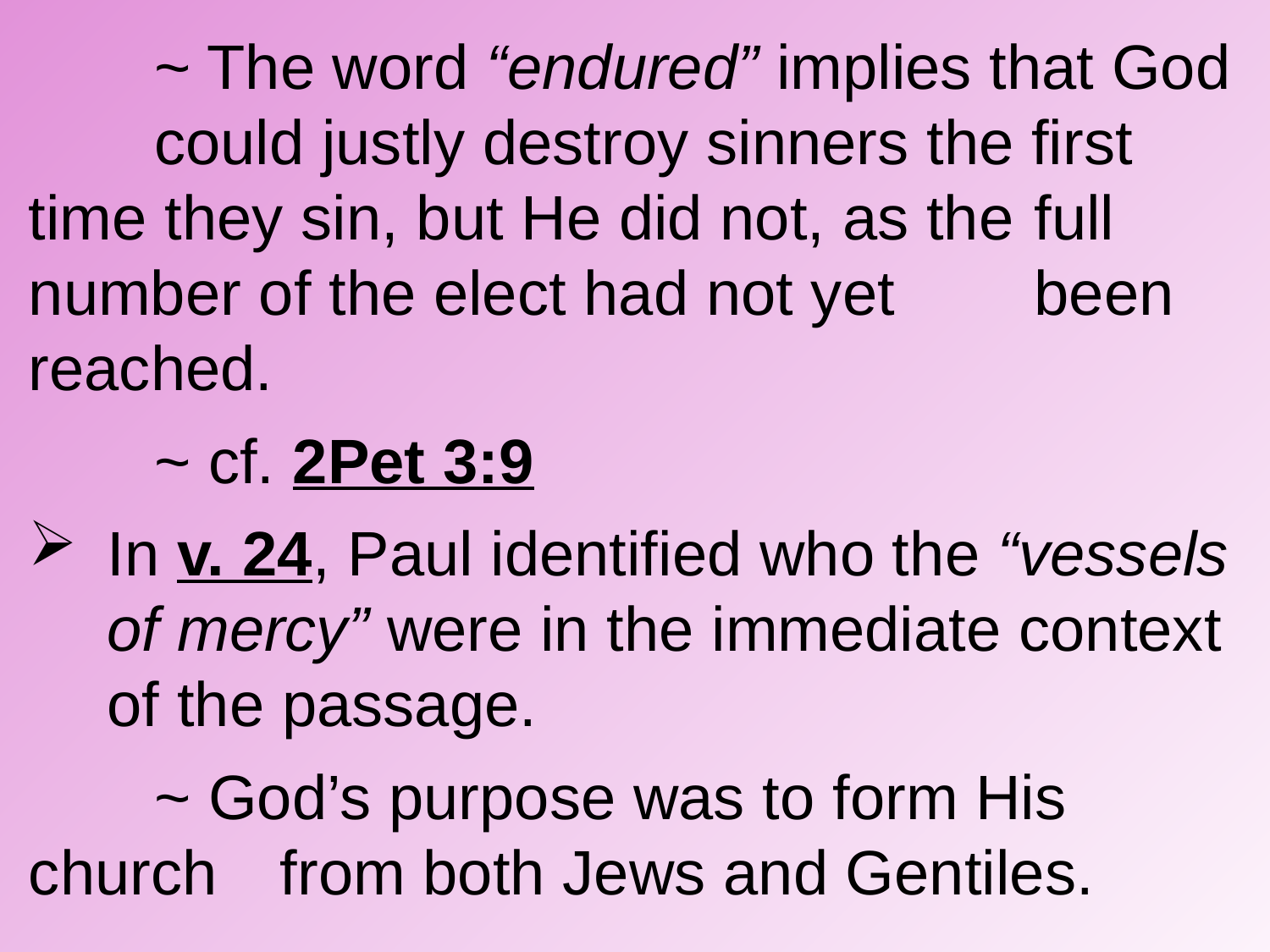

~ The word “endured” implies that God 					could justly destroy sinners the first 						time they sin, but He did not, as the 					full number of the elect had not yet 						been reached.
		~ cf. 2Pet 3:9
In v. 24, Paul identified who the “vessels of mercy” were in the immediate context of the passage.
		~ God’s purpose was to form His church 					from both Jews and Gentiles.